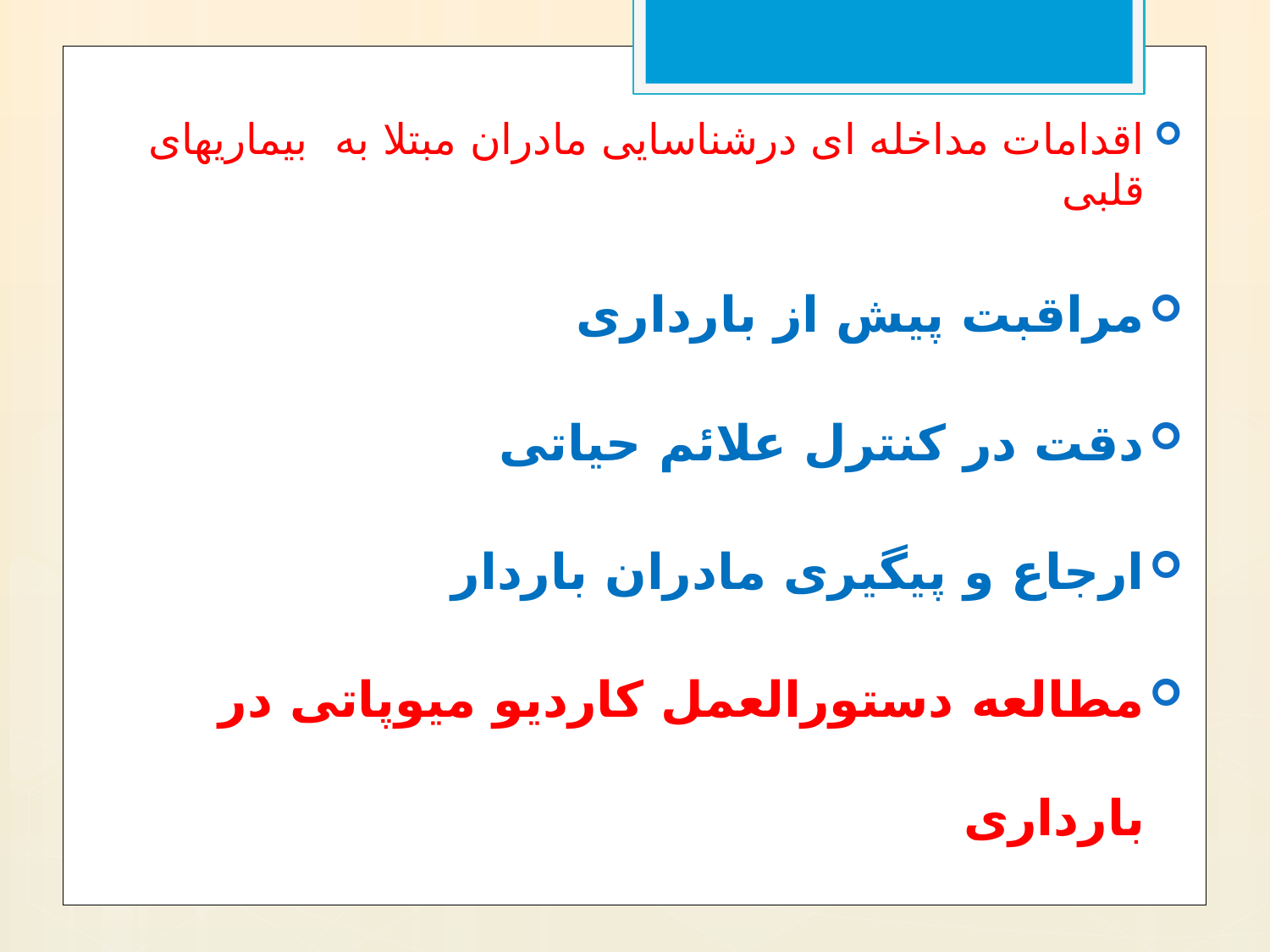

اقدامات مداخله ای درشناسایی مادران مبتلا به  بیماریهای قلبی
مراقبت پیش از بارداری
دقت در کنترل علائم حیاتی
ارجاع و پیگیری مادران باردار
مطالعه دستورالعمل کاردیو میوپاتی در بارداری